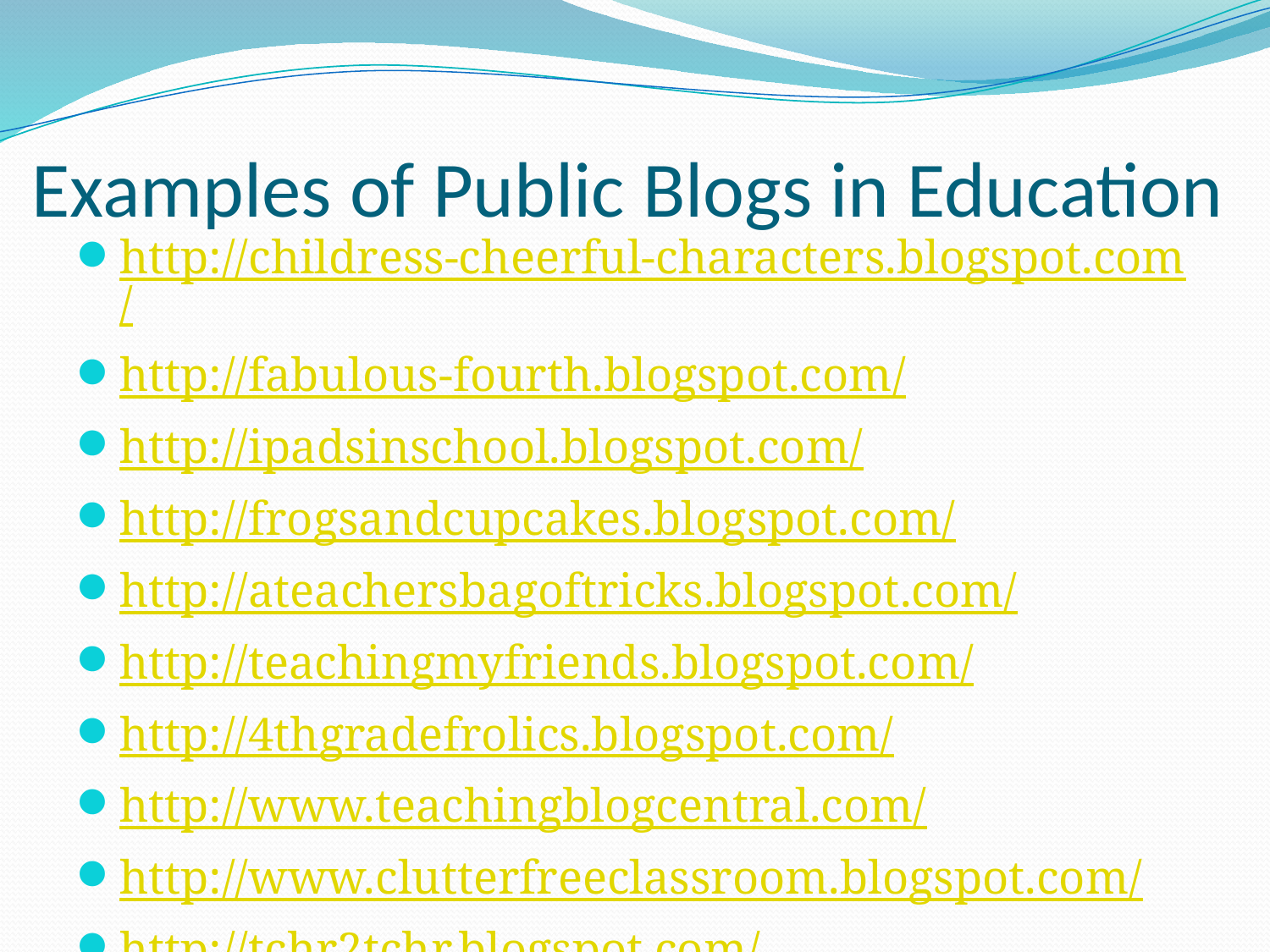

# Examples of Public Blogs in Education
http://childress-cheerful-characters.blogspot.com/
http://fabulous-fourth.blogspot.com/
http://ipadsinschool.blogspot.com/
http://frogsandcupcakes.blogspot.com/
http://ateachersbagoftricks.blogspot.com/
http://teachingmyfriends.blogspot.com/
http://4thgradefrolics.blogspot.com/
http://www.teachingblogcentral.com/
http://www.clutterfreeclassroom.blogspot.com/
http://tchr2tchr.blogspot.com/